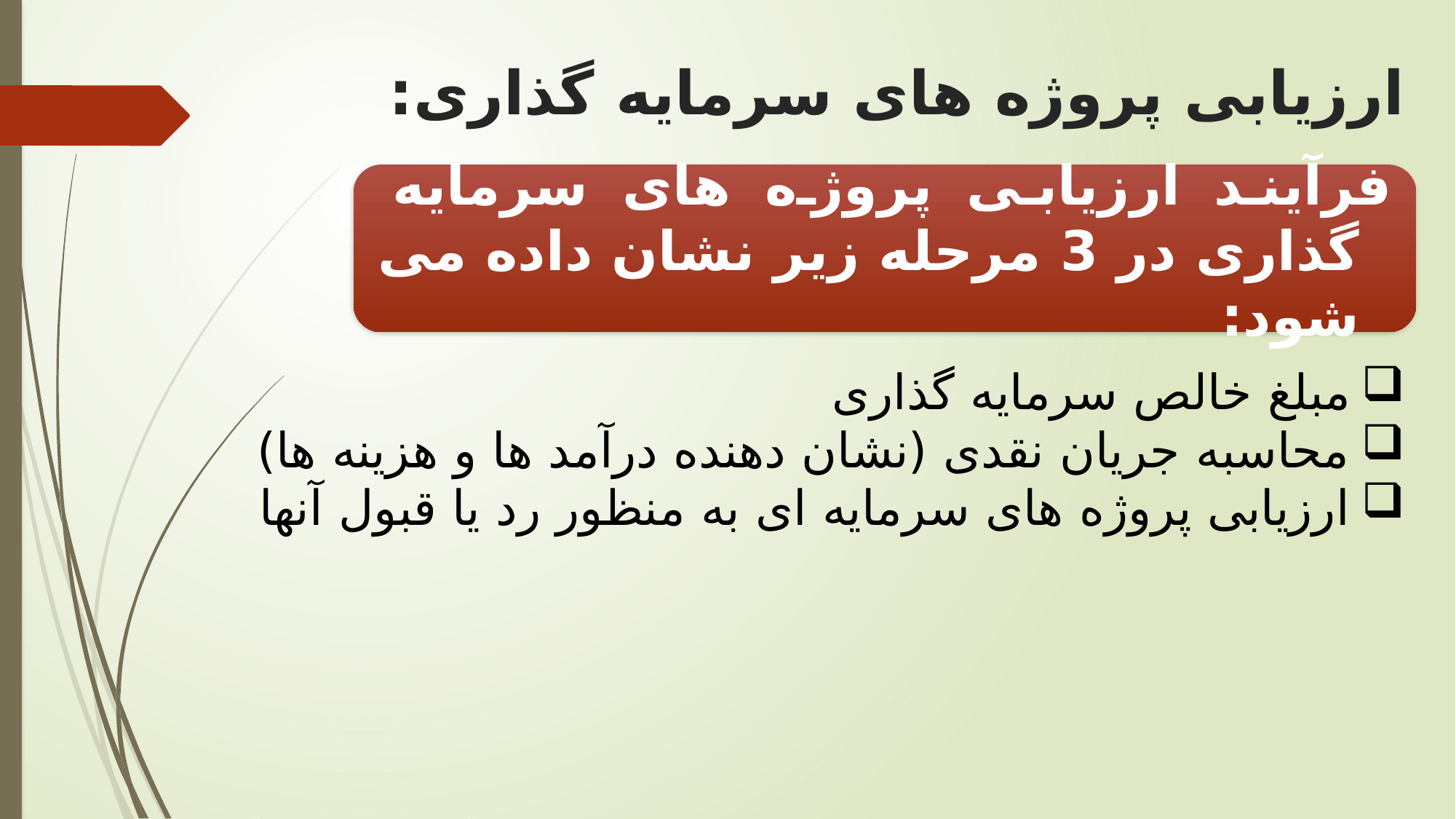

# ارزیابی پروژه های سرمایه گذاری:

فرآیند ارزیابی پروژه های سرمایه گذاری در 3 مرحله زیر نشان داده می شود:
مبلغ خالص سرمایه گذاری
محاسبه جریان نقدی (نشان دهنده درآمد ها و هزینه ها)
ارزیابی پروژه های سرمایه ای به منظور رد یا قبول آنها